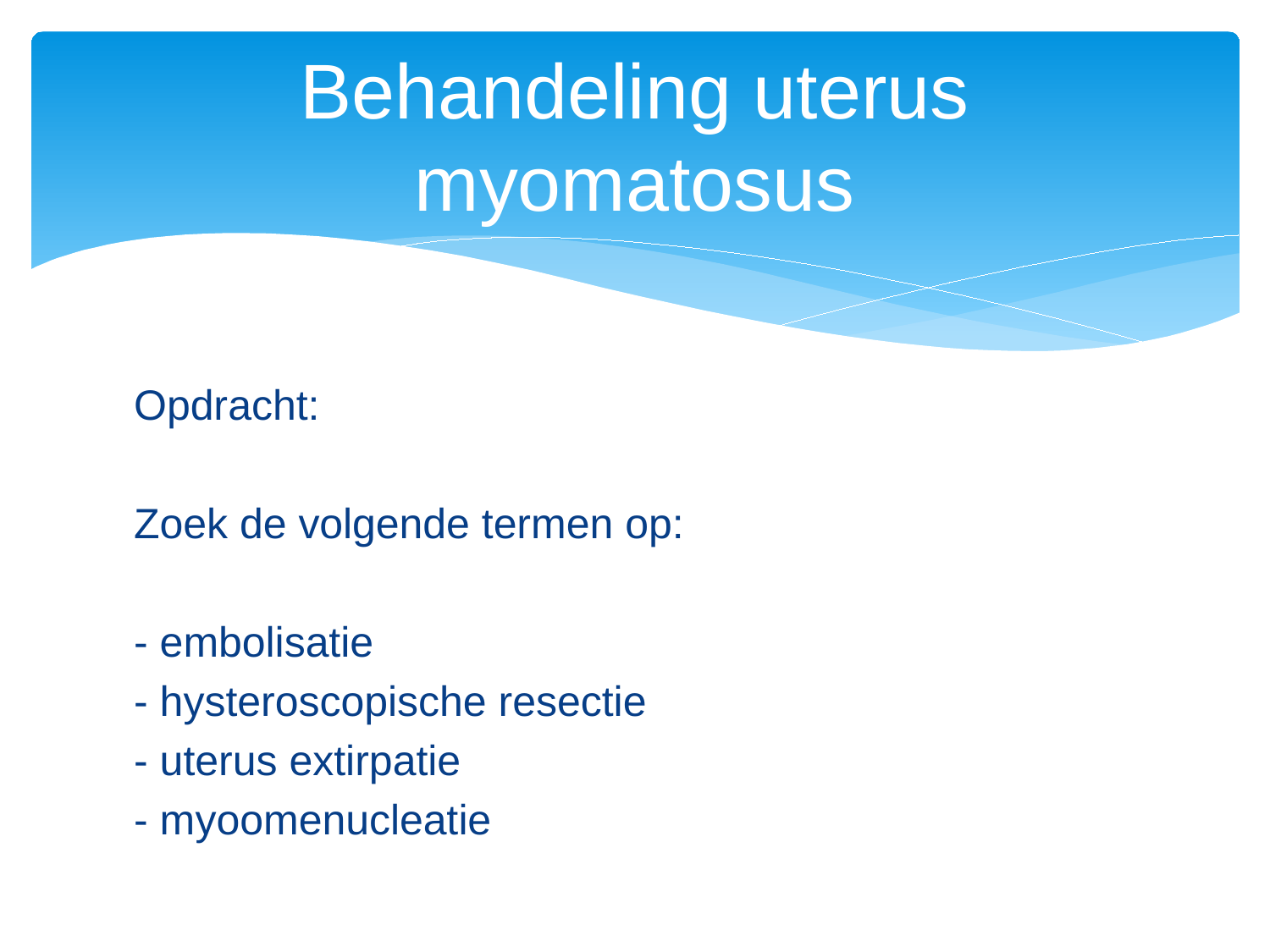

# Behandeling uterus myomatosus
Opdracht:

Zoek de volgende termen op:

- embolisatie
- hysteroscopische resectie
- uterus extirpatie
- myoomenucleatie